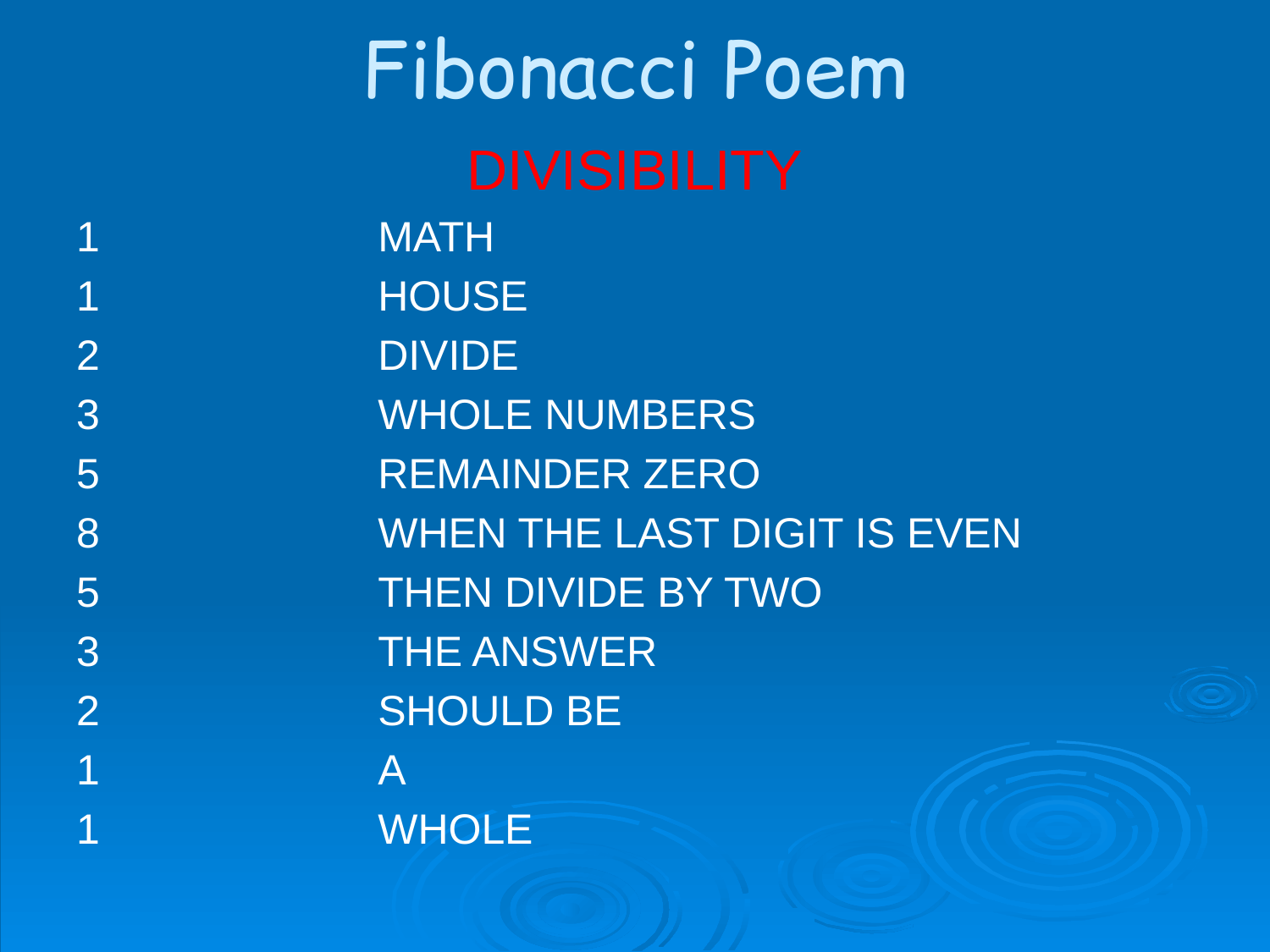

# Fibonacci Poem
DIVISIBILITY
1			MATH
1			HOUSE
2			DIVIDE
3			WHOLE NUMBERS
5			REMAINDER ZERO
8			WHEN THE LAST DIGIT IS EVEN
5			THEN DIVIDE BY TWO
3			THE ANSWER
2			SHOULD BE
1			A
1			WHOLE